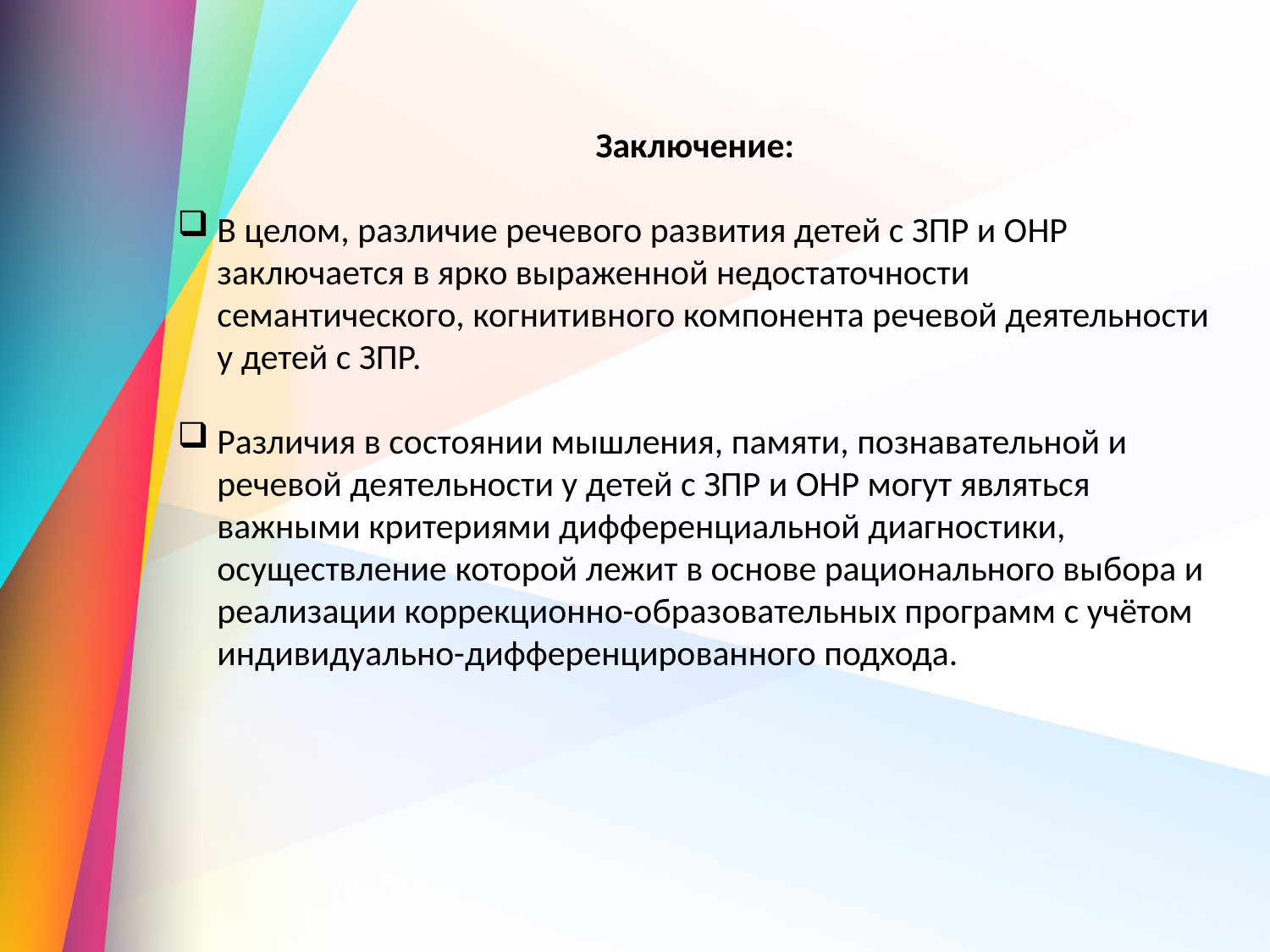

Заключение:

В целом, различие речевого развития детей с ЗПР и ОНР заключается в ярко выраженной недостаточности семантического, когнитивного компонента речевой деятельности у детей с ЗПР.

Различия в состоянии мышления, памяти, познавательной и речевой деятельности у детей с ЗПР и ОНР могут являться важными критериями дифференциальной диагностики, осуществление которой лежит в основе рационального выбора и реализации коррекционно-образовательных программ с учётом индивидуально-дифференцированного подхода.